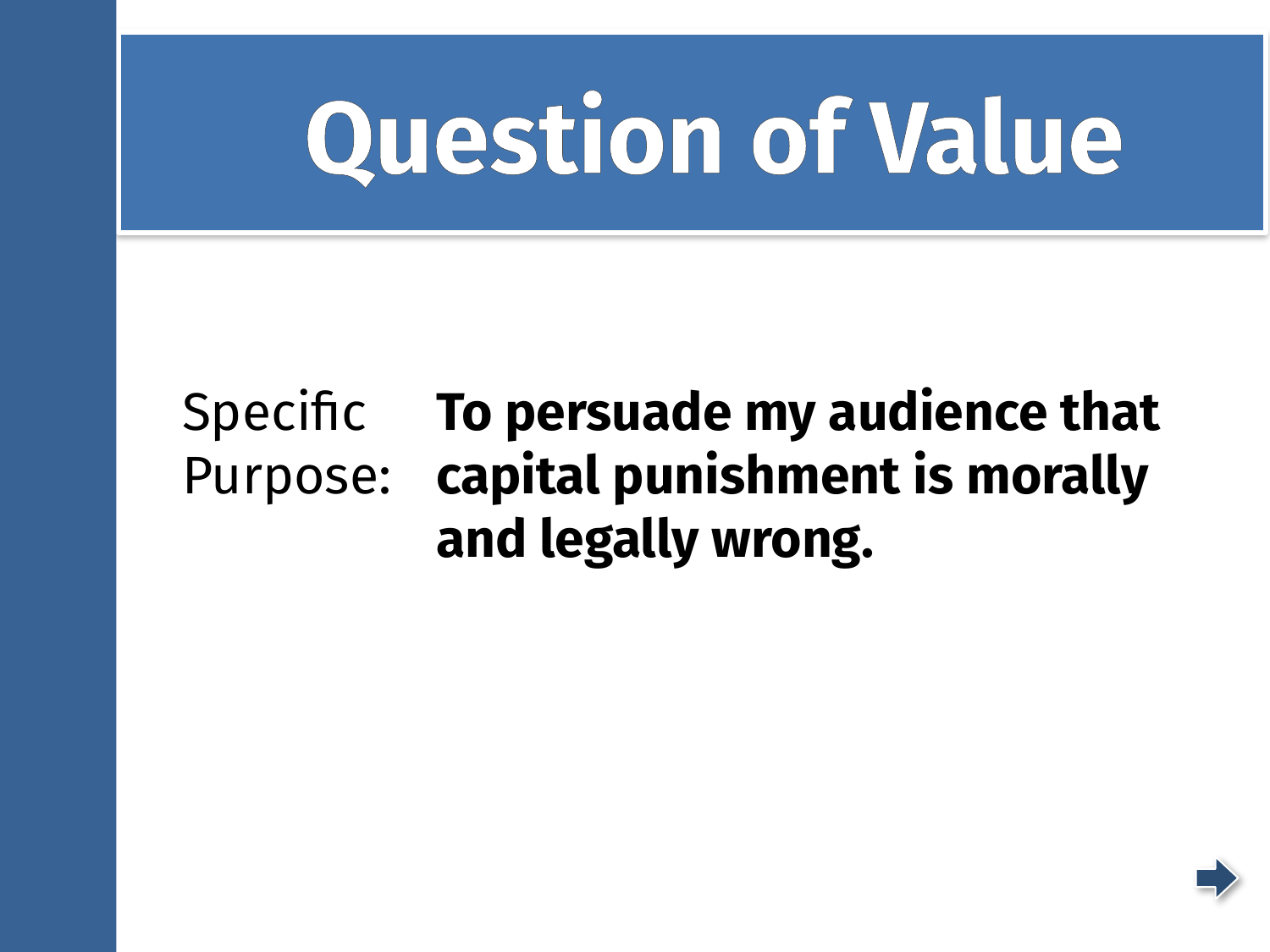

# Question of Value
| Specific Purpose: | To persuade my audience that capital punishment is morally and legally wrong. |
| --- | --- |